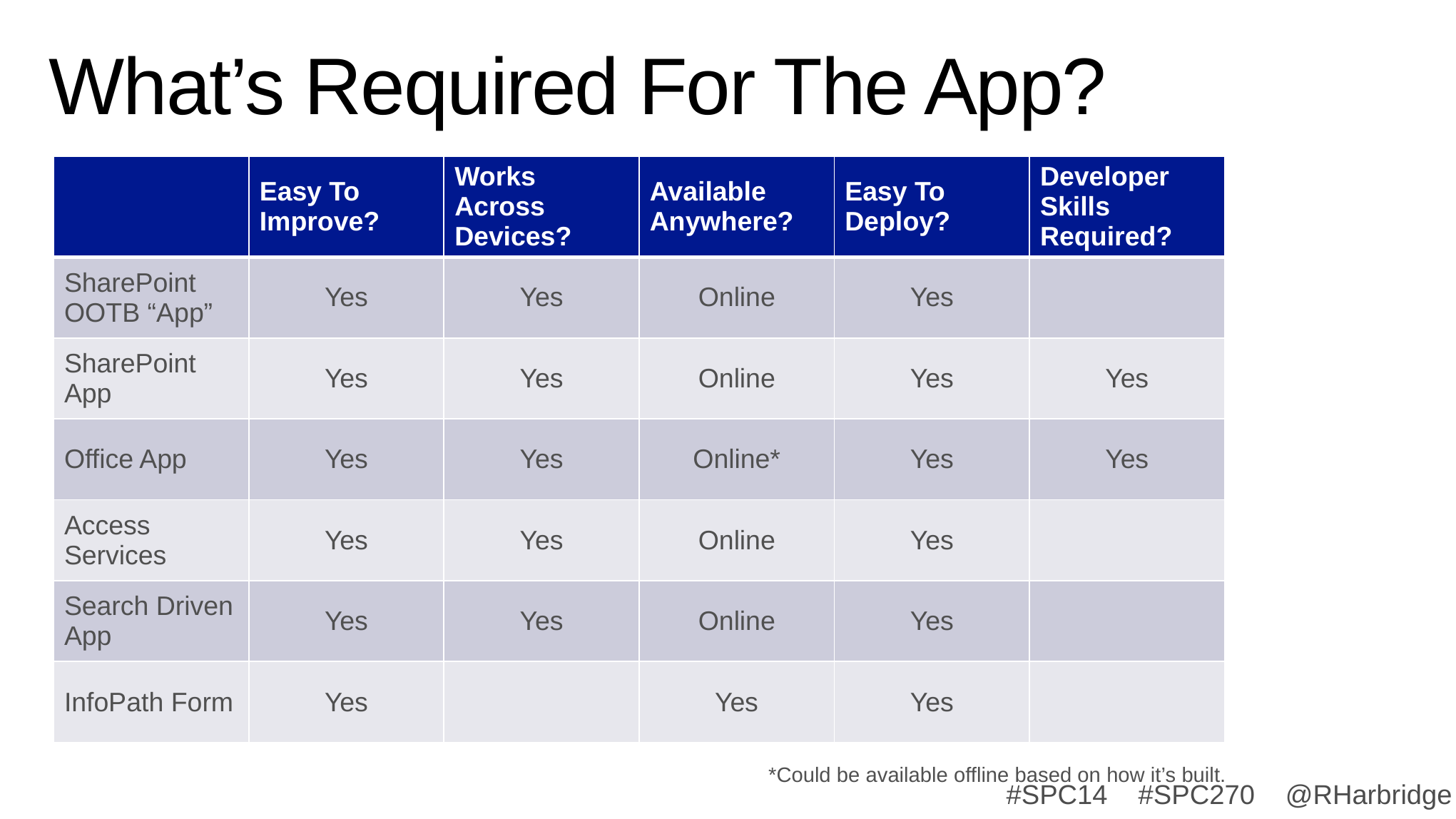

# What’s Required For The App?
|  | Easy To Improve? | Works Across Devices? | Available Anywhere? | Easy To Deploy? | Developer Skills Required? |
| --- | --- | --- | --- | --- | --- |
| SharePoint OOTB “App” | Yes | Yes | Online | Yes |  |
| SharePoint App | Yes | Yes | Online | Yes | Yes |
| Office App | Yes | Yes | Online\* | Yes | Yes |
| Access Services | Yes | Yes | Online | Yes |  |
| Search Driven App | Yes | Yes | Online | Yes |  |
| InfoPath Form | Yes |  | Yes | Yes |  |
*Could be available offline based on how it’s built.